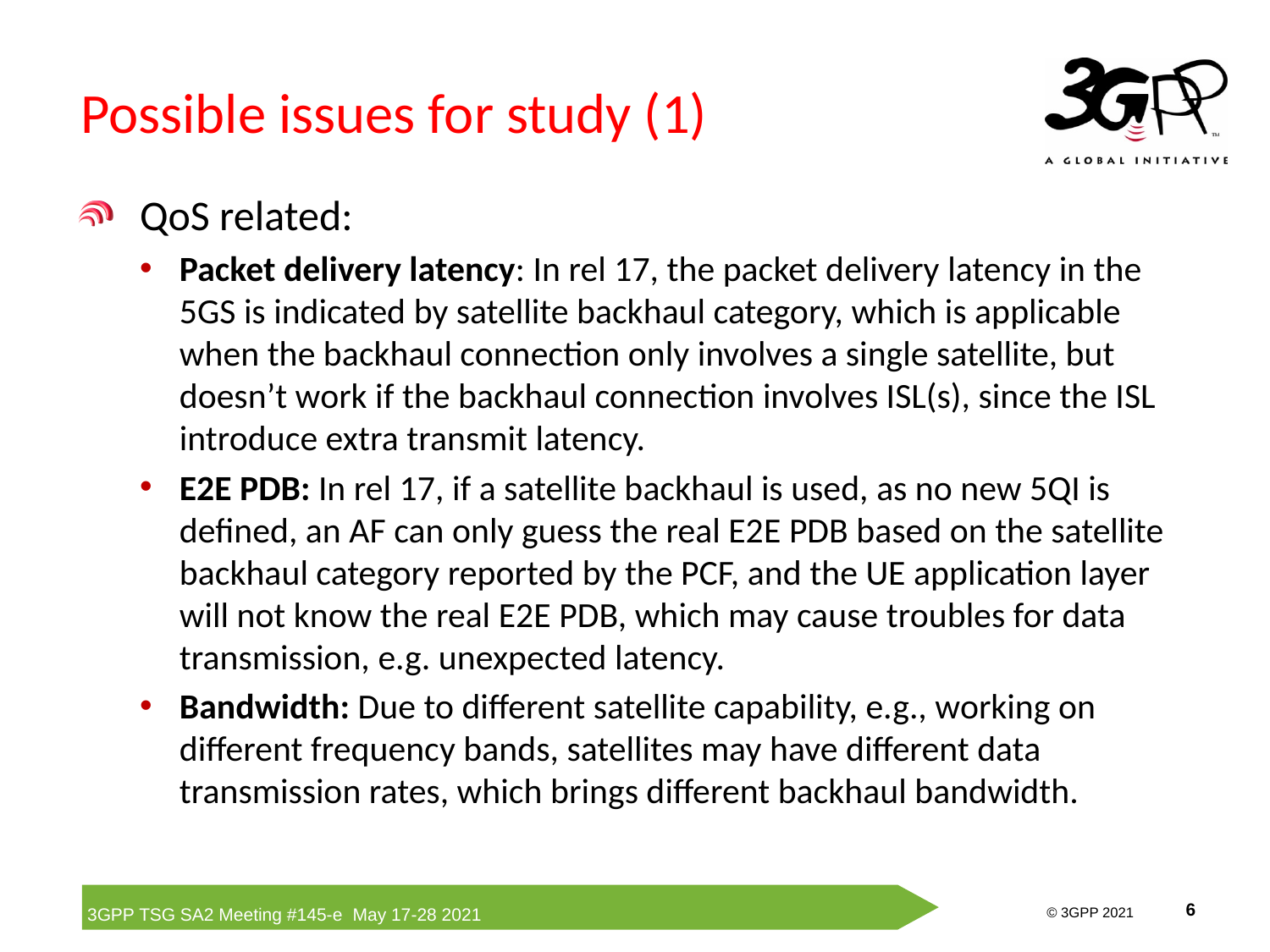

# Possible issues for study (1)
QoS related:
Packet delivery latency: In rel 17, the packet delivery latency in the 5GS is indicated by satellite backhaul category, which is applicable when the backhaul connection only involves a single satellite, but doesn’t work if the backhaul connection involves ISL(s), since the ISL introduce extra transmit latency.
E2E PDB: In rel 17, if a satellite backhaul is used, as no new 5QI is defined, an AF can only guess the real E2E PDB based on the satellite backhaul category reported by the PCF, and the UE application layer will not know the real E2E PDB, which may cause troubles for data transmission, e.g. unexpected latency.
Bandwidth: Due to different satellite capability, e.g., working on different frequency bands, satellites may have different data transmission rates, which brings different backhaul bandwidth.